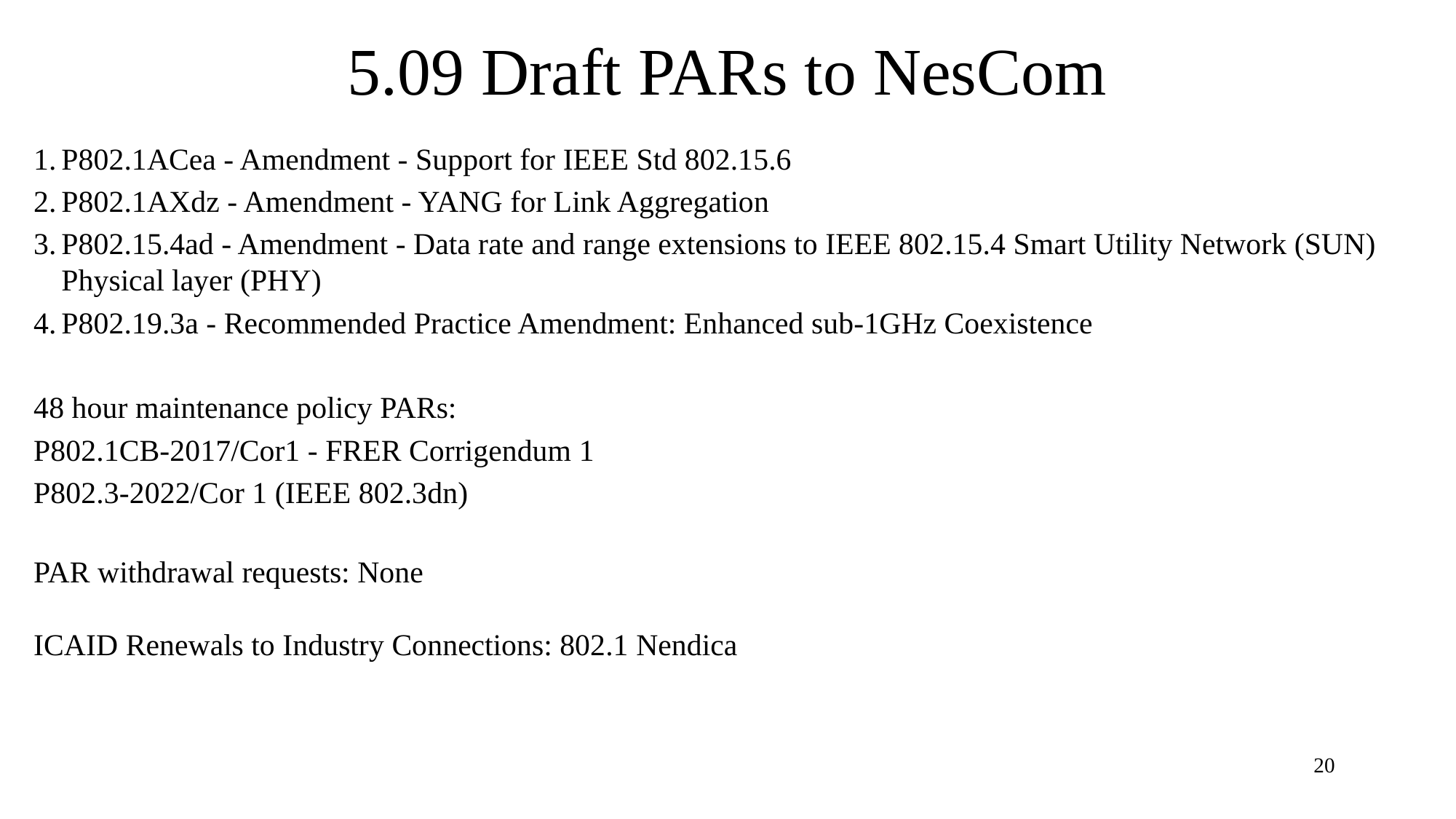

# 5.09 Draft PARs to NesCom
P802.1ACea - Amendment - Support for IEEE Std 802.15.6
P802.1AXdz - Amendment - YANG for Link Aggregation
P802.15.4ad - Amendment - Data rate and range extensions to IEEE 802.15.4 Smart Utility Network (SUN) Physical layer (PHY)
P802.19.3a - Recommended Practice Amendment: Enhanced sub-1GHz Coexistence

48 hour maintenance policy PARs:
P802.1CB-2017/Cor1 - FRER Corrigendum 1
P802.3-2022/Cor 1 (IEEE 802.3dn)
PAR withdrawal requests: None
ICAID Renewals to Industry Connections: 802.1 Nendica

20